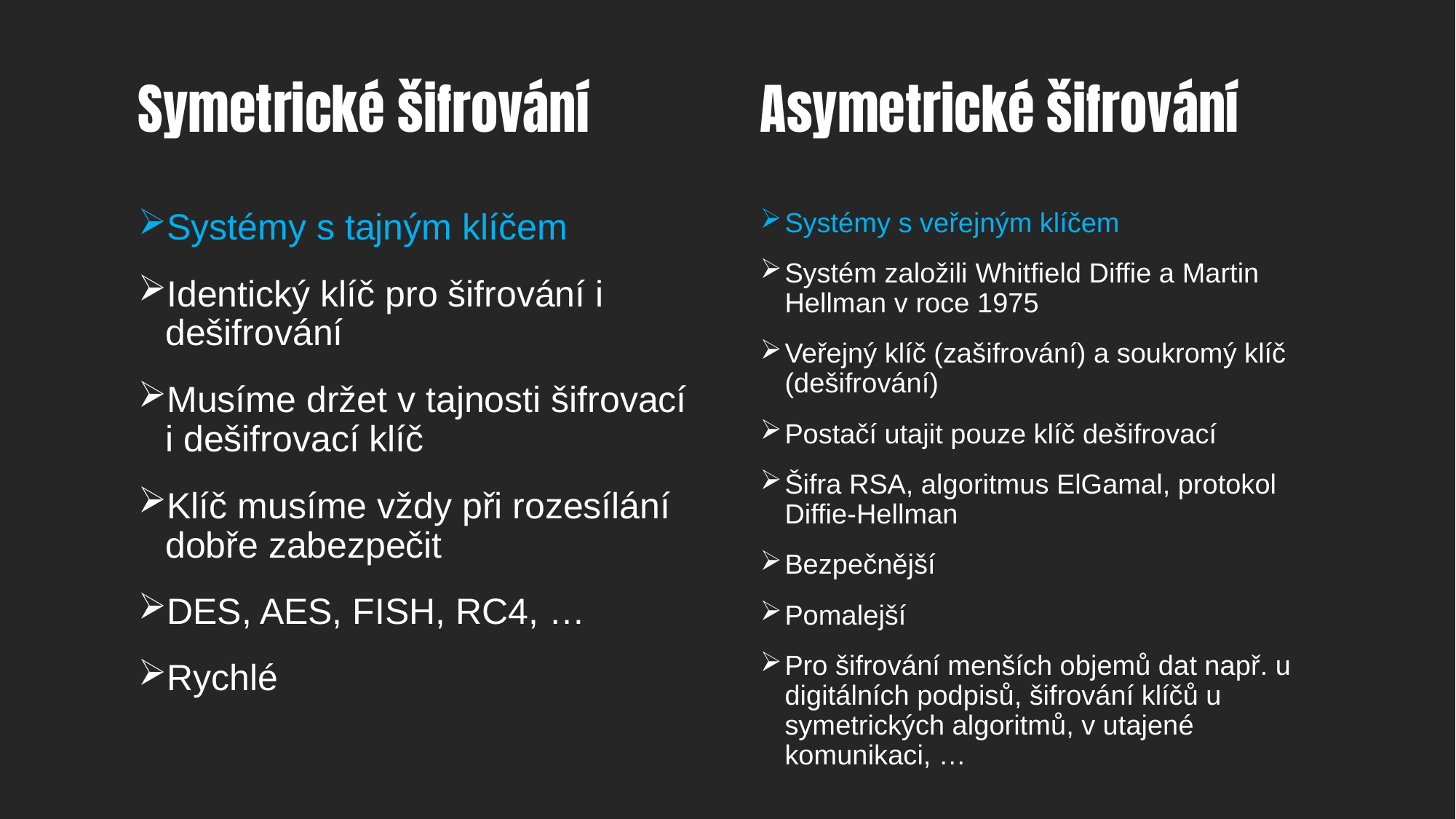

Symetrické šifrování
Asymetrické šifrování
Systémy s veřejným klíčem
Systém založili Whitfield Diffie a Martin Hellman v roce 1975
Veřejný klíč (zašifrování) a soukromý klíč (dešifrování)
Postačí utajit pouze klíč dešifrovací
Šifra RSA, algoritmus ElGamal, protokol Diffie-Hellman
Bezpečnější
Pomalejší
Pro šifrování menších objemů dat např. u digitálních podpisů, šifrování klíčů u symetrických algoritmů, v utajené komunikaci, …
Systémy s tajným klíčem
Identický klíč pro šifrování i dešifrování
Musíme držet v tajnosti šifrovací i dešifrovací klíč
Klíč musíme vždy při rozesílání dobře zabezpečit
DES, AES, FISH, RC4, …
Rychlé